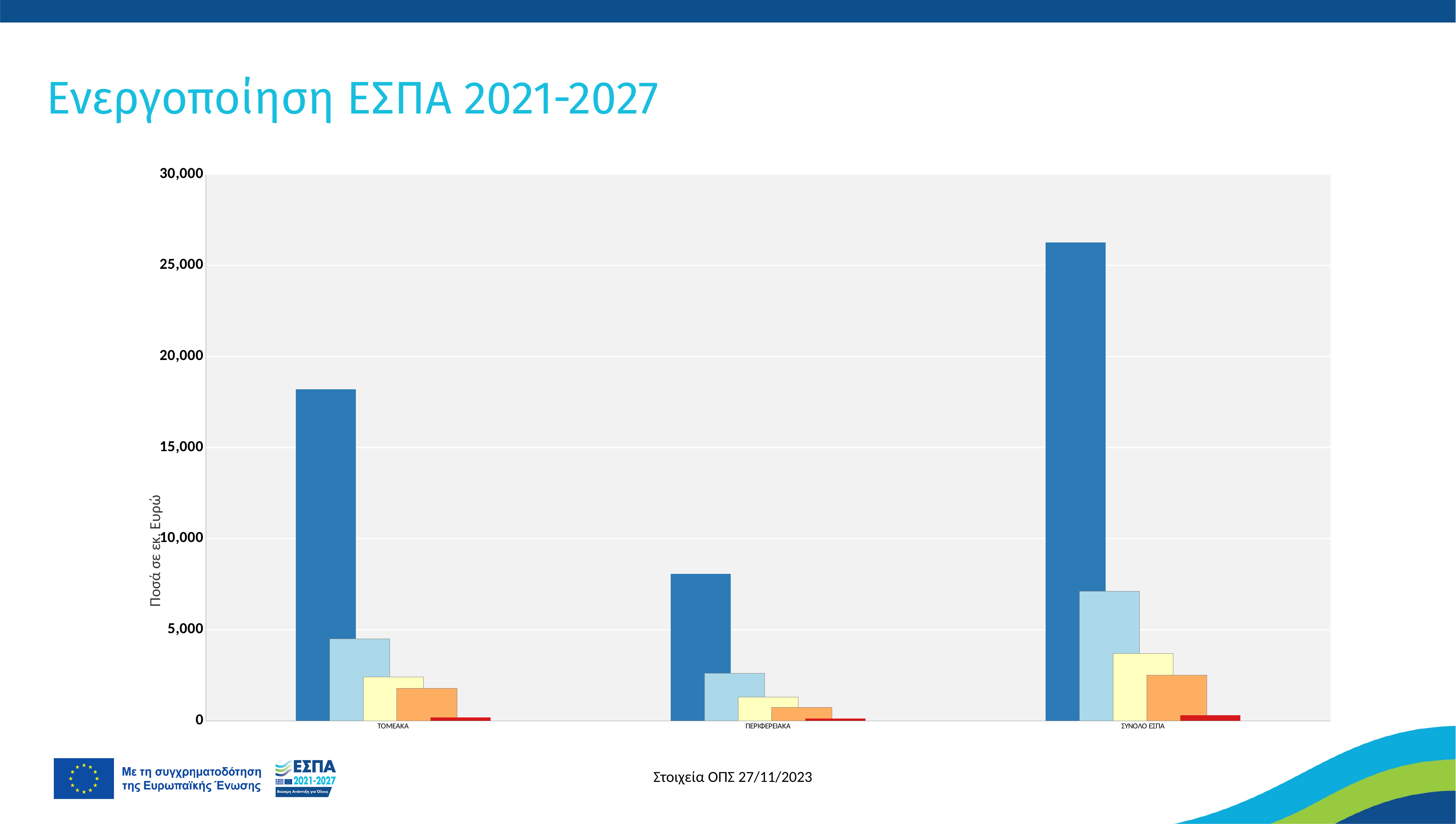

# Ενεργοποίηση ΕΣΠΑ 2021-2027

### Chart

| Category | Συν. Δημόσια Χρημ. | Προσκλήσεις | Εντάξεις | Συμβάσεις | Πληρωμές |
|---|---|---|---|---|---|
| ΤΟΜΕΑΚΑ | 18187.598262 | 4490.488915 | 2404.854557 | 1771.87887 | 188.219659 |
| ΠΕΡΙΦΕΡΕΙΑΚΑ | 8066.364482 | 2610.961156 | 1292.569975 | 738.513312 | 115.623529 |
| ΣΥΝΟΛΟ ΕΣΠΑ | 26253.962744 | 7101.450071 | 3697.424532 | 2510.392182 | 303.843188 |
Στοιχεία ΟΠΣ 27/11/2023